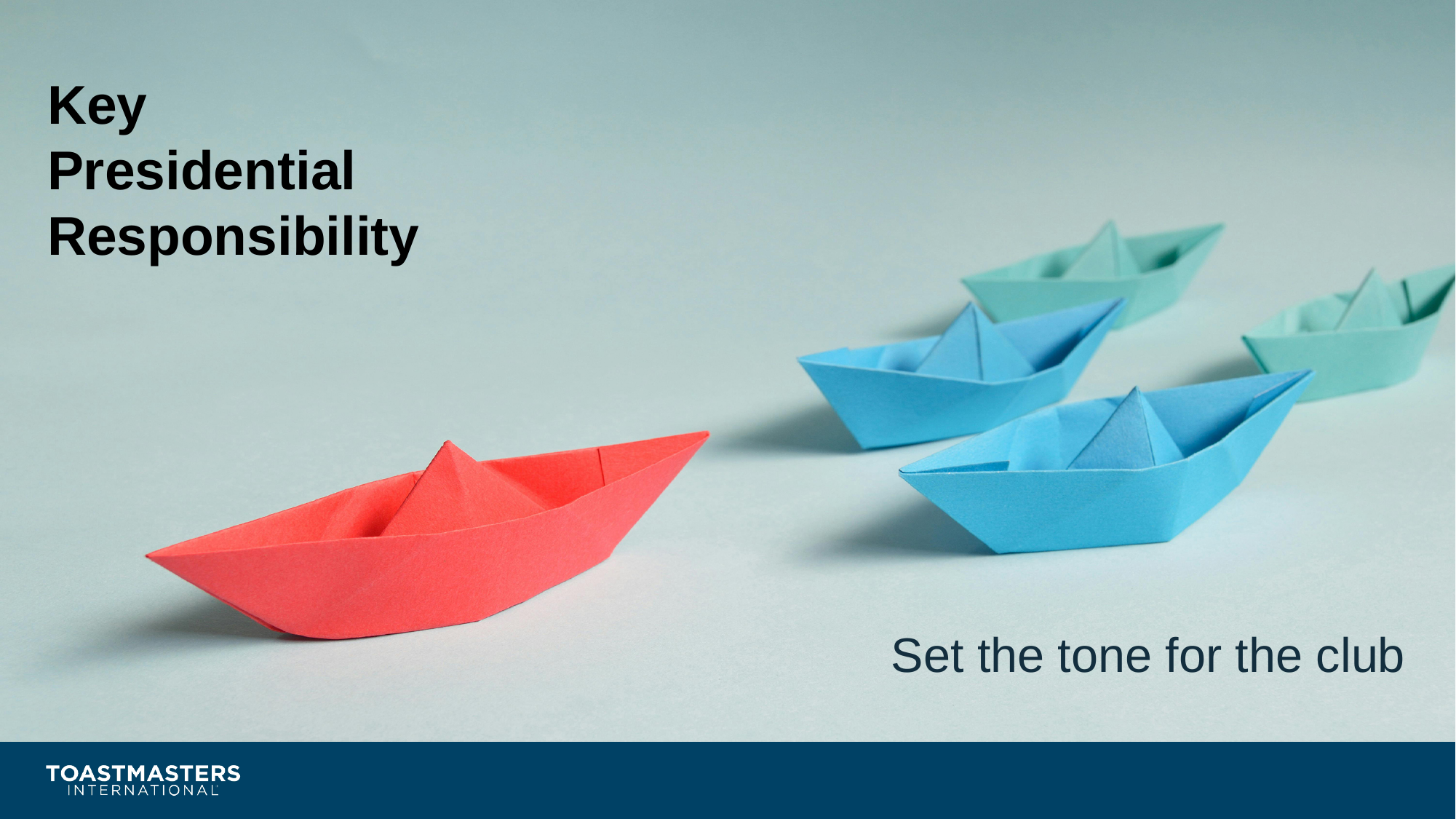

# Key Presidential Responsibility
Set the tone for the club